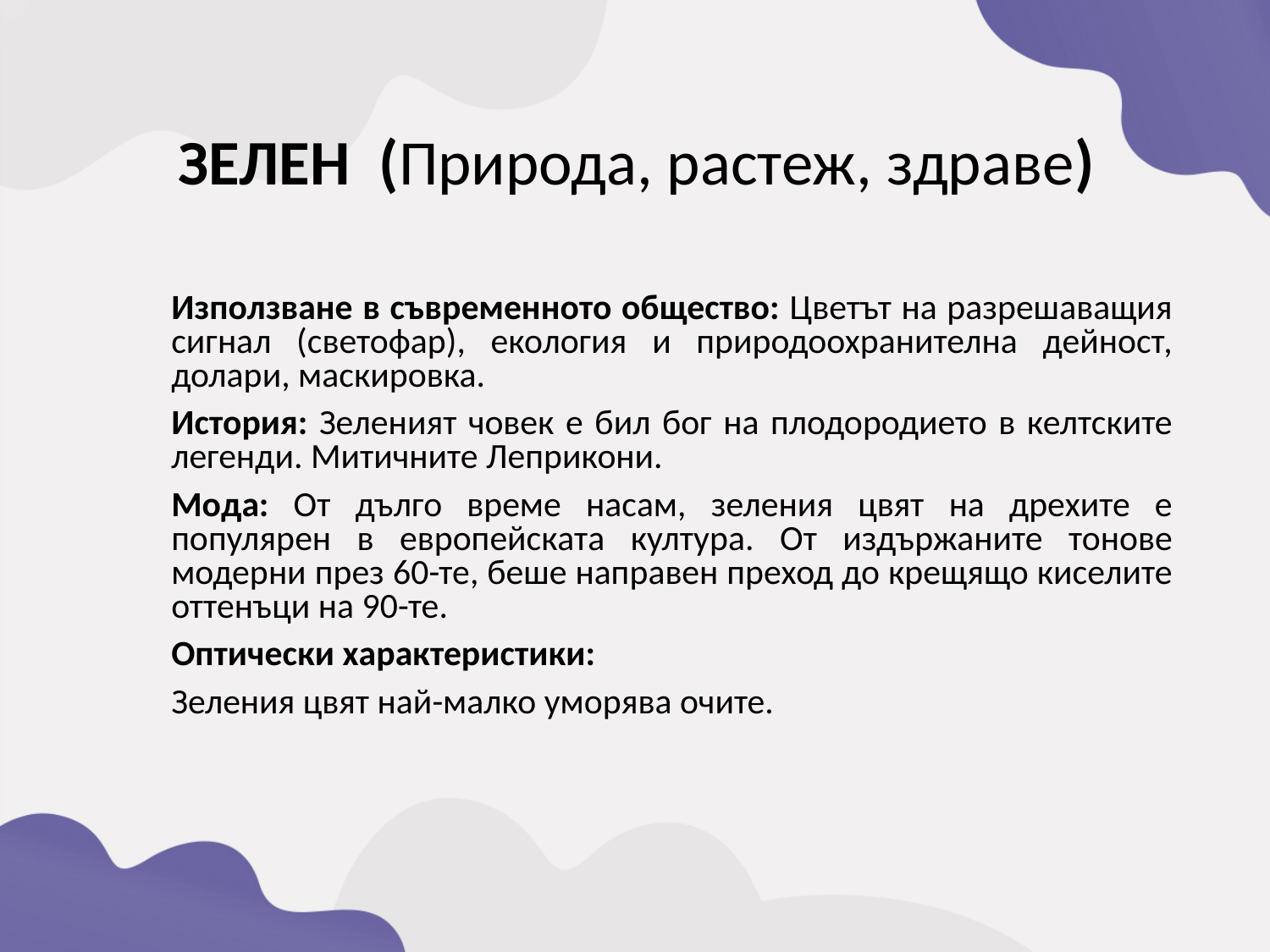

ЗЕЛЕН  (Природа, растеж, здраве)

	Използване в съвременното общество: Цветът на разрешаващия сигнал (светофар), екология и природоохранителна дейност, долари, маскировка.
	История: Зеленият човек е бил бог на плодородието в келтските легенди. Митичните Леприкони.
	Мода: От дълго време насам, зеления цвят на дрехите е популярен в европейската култура. От издържаните тонове модерни през 60-те, беше направен преход до крещящо киселите оттенъци на 90-те.
	Оптически характеристики:
    	Зеления цвят най-малко уморява очите.